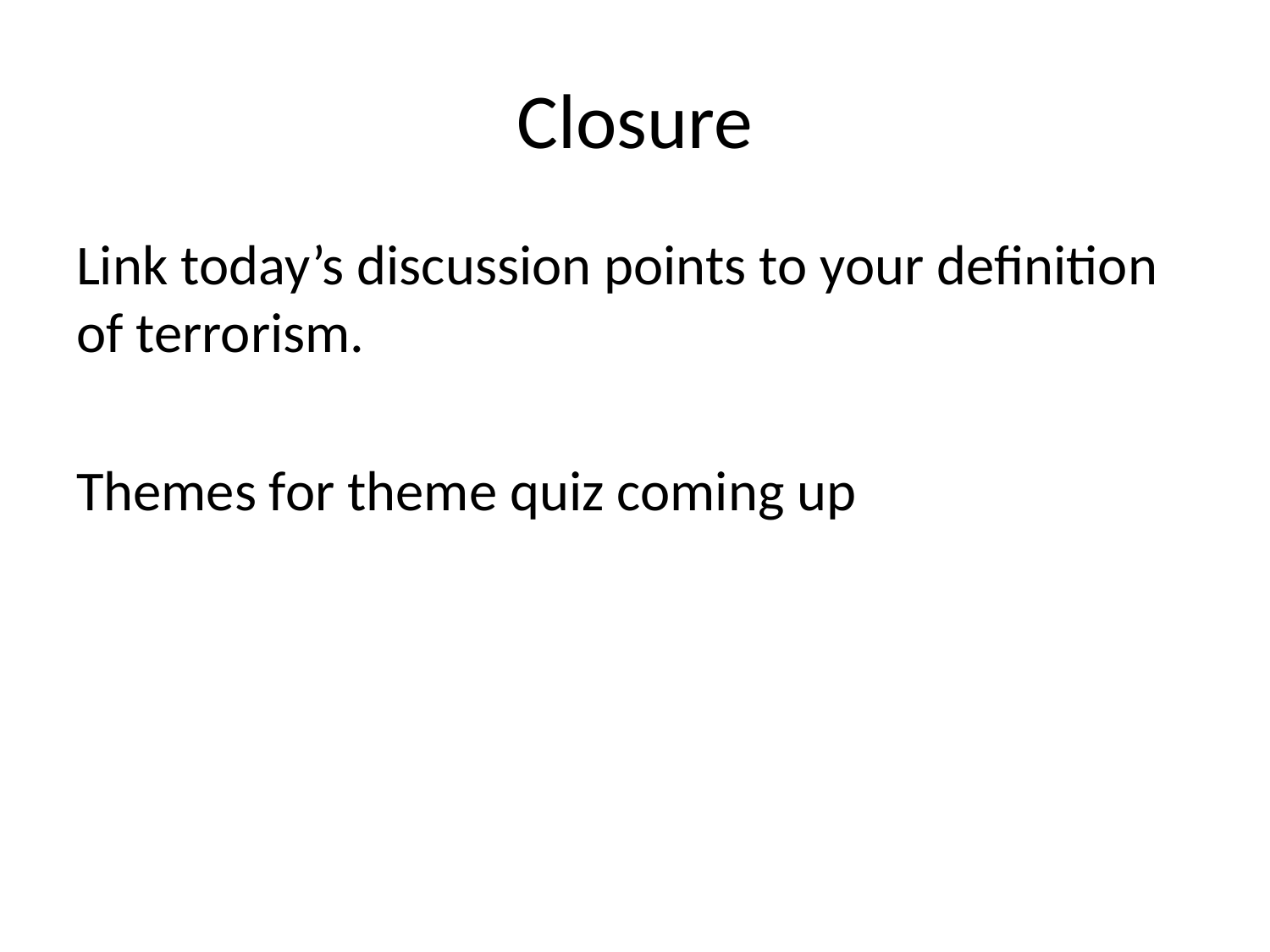

# Closure
Link today’s discussion points to your definition of terrorism.

Themes for theme quiz coming up